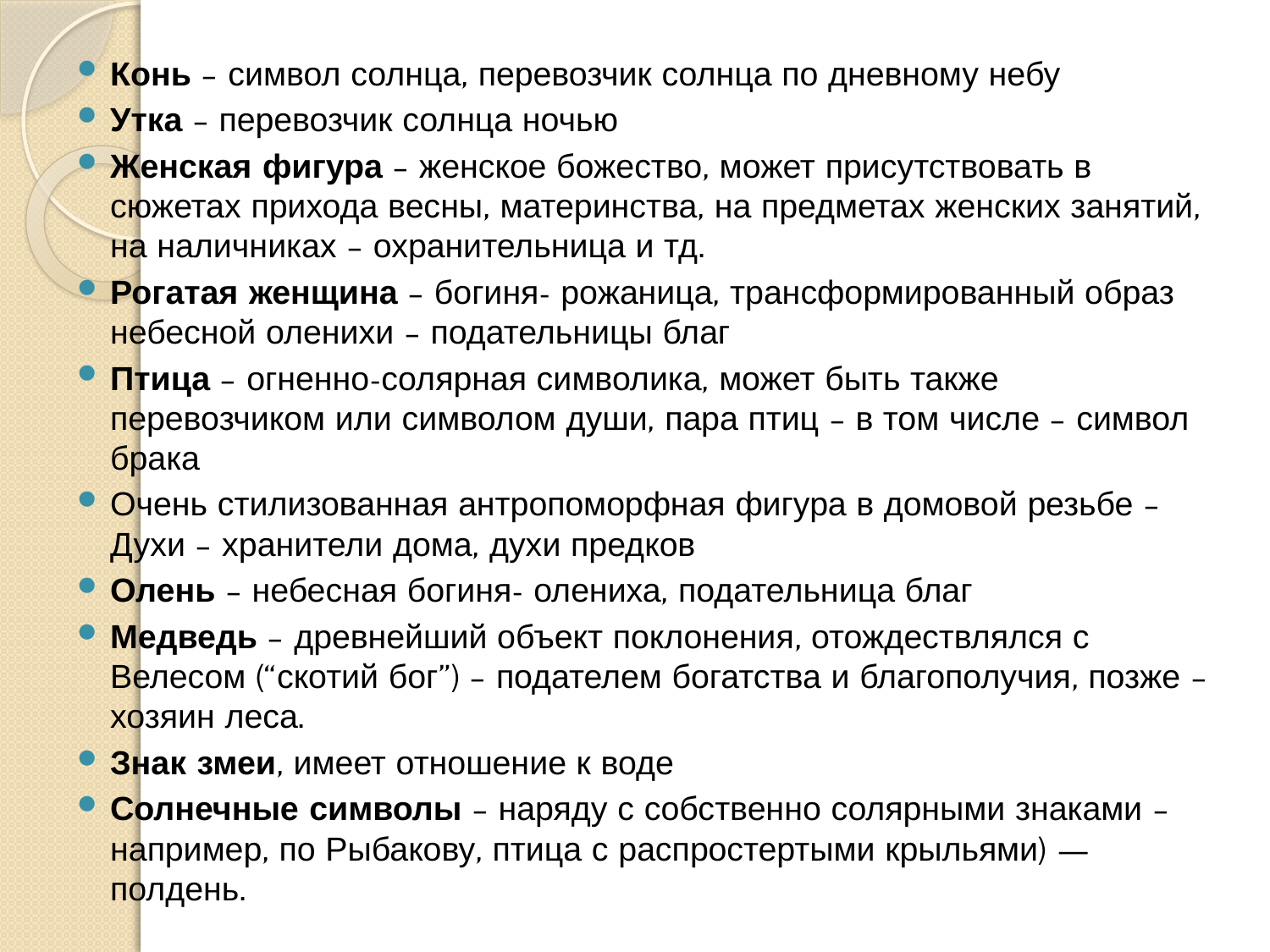

Конь – символ солнца, перевозчик солнца по дневному небу
Утка – перевозчик солнца ночью
Женская фигура – женское божество, может присутствовать в сюжетах прихода весны, материнства, на предметах женских занятий, на наличниках – охранительница и тд.
Рогатая женщина – богиня- рожаница, трансформированный образ небесной оленихи – подательницы благ
Птица – огненно-солярная символика, может быть также перевозчиком или символом души, пара птиц – в том числе – символ брака
Очень стилизованная антропоморфная фигура в домовой резьбе – Духи – хранители дома, духи предков
Олень – небесная богиня- олениха, подательница благ
Медведь – древнейший объект поклонения, отождествлялся с Велесом (“скотий бог”) – подателем богатства и благополучия, позже – хозяин леса.
Знак змеи, имеет отношение к воде
Солнечные символы – наряду с собственно солярными знаками – например, по Рыбакову, птица с распростертыми крыльями) — полдень.